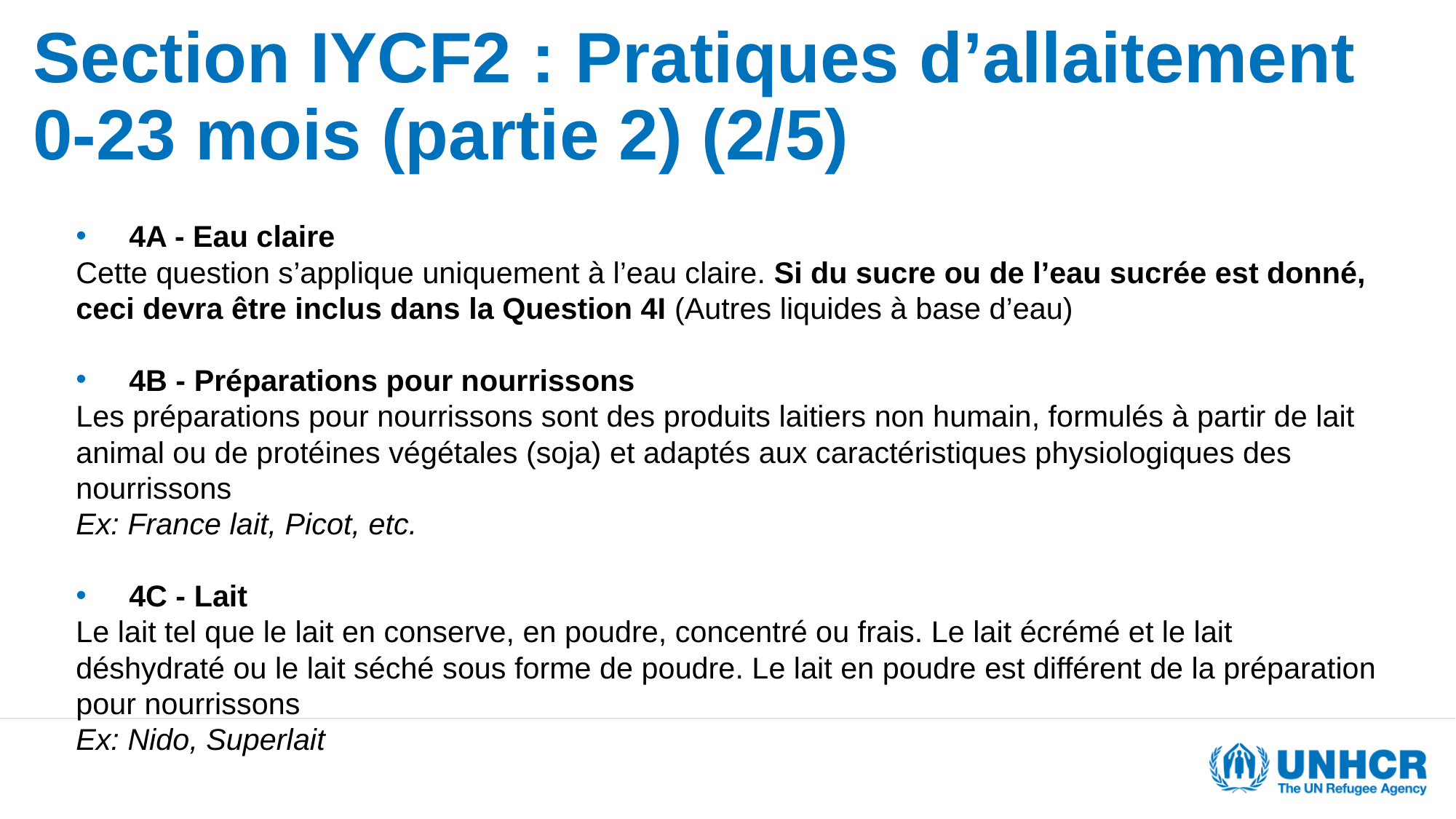

# Section IYCF2 : Pratiques d’allaitement 0-23 mois (partie 2) (2/5)
4A - Eau claire
Cette question s’applique uniquement à l’eau claire. Si du sucre ou de l’eau sucrée est donné, ceci devra être inclus dans la Question 4I (Autres liquides à base d’eau)

4B - Préparations pour nourrissons
Les préparations pour nourrissons sont des produits laitiers non humain, formulés à partir de lait animal ou de protéines végétales (soja) et adaptés aux caractéristiques physiologiques des nourrissons
Ex: France lait, Picot, etc.

4C - Lait
Le lait tel que le lait en conserve, en poudre, concentré ou frais. Le lait écrémé et le lait déshydraté ou le lait séché sous forme de poudre. Le lait en poudre est différent de la préparation pour nourrissons
Ex: Nido, Superlait